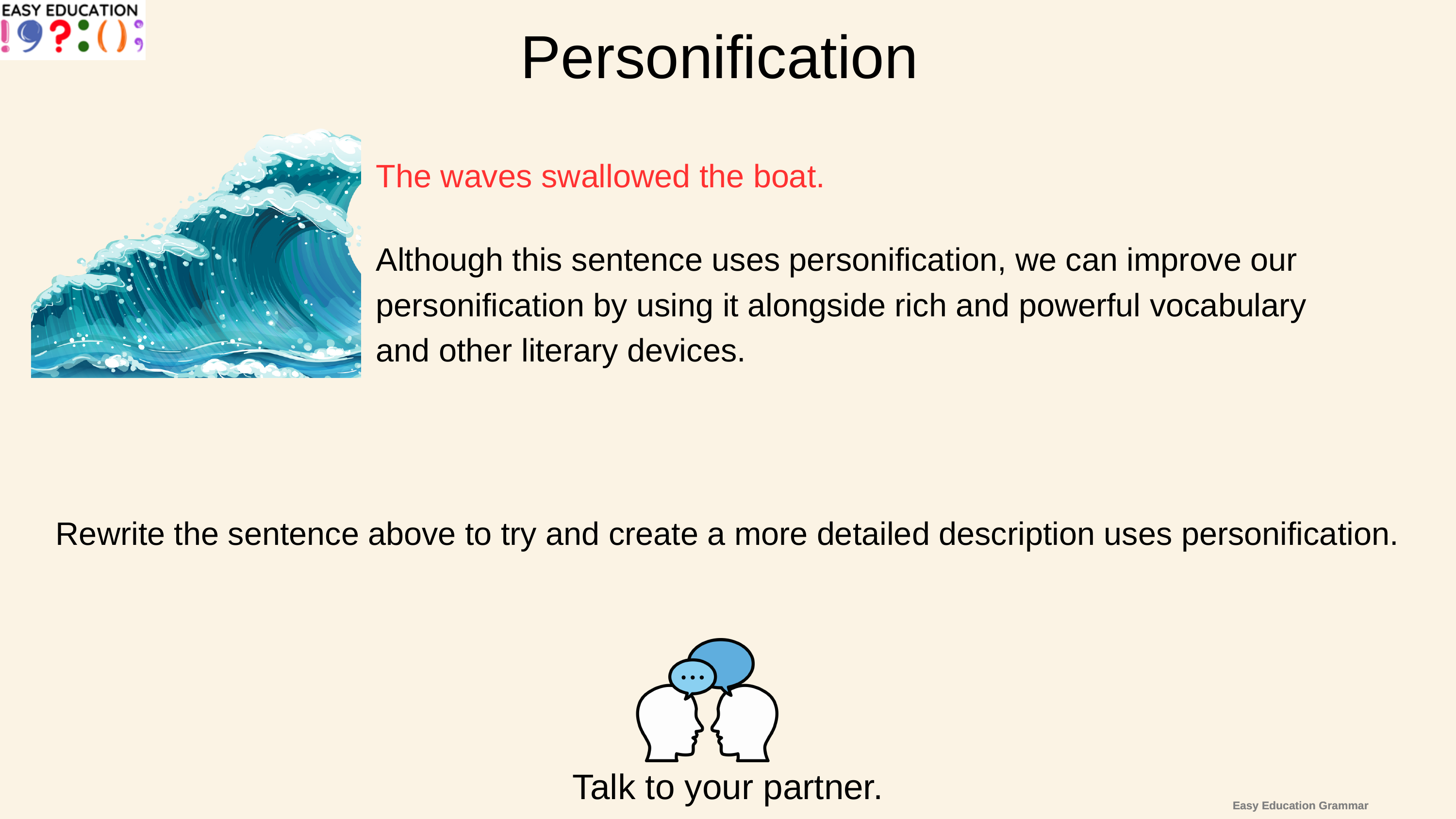

Personification

The waves swallowed the boat.
Although this sentence uses personification, we can improve our personification by using it alongside rich and powerful vocabulary and other literary devices.
Rewrite the sentence above to try and create a more detailed description uses personification.

Talk to your partner.